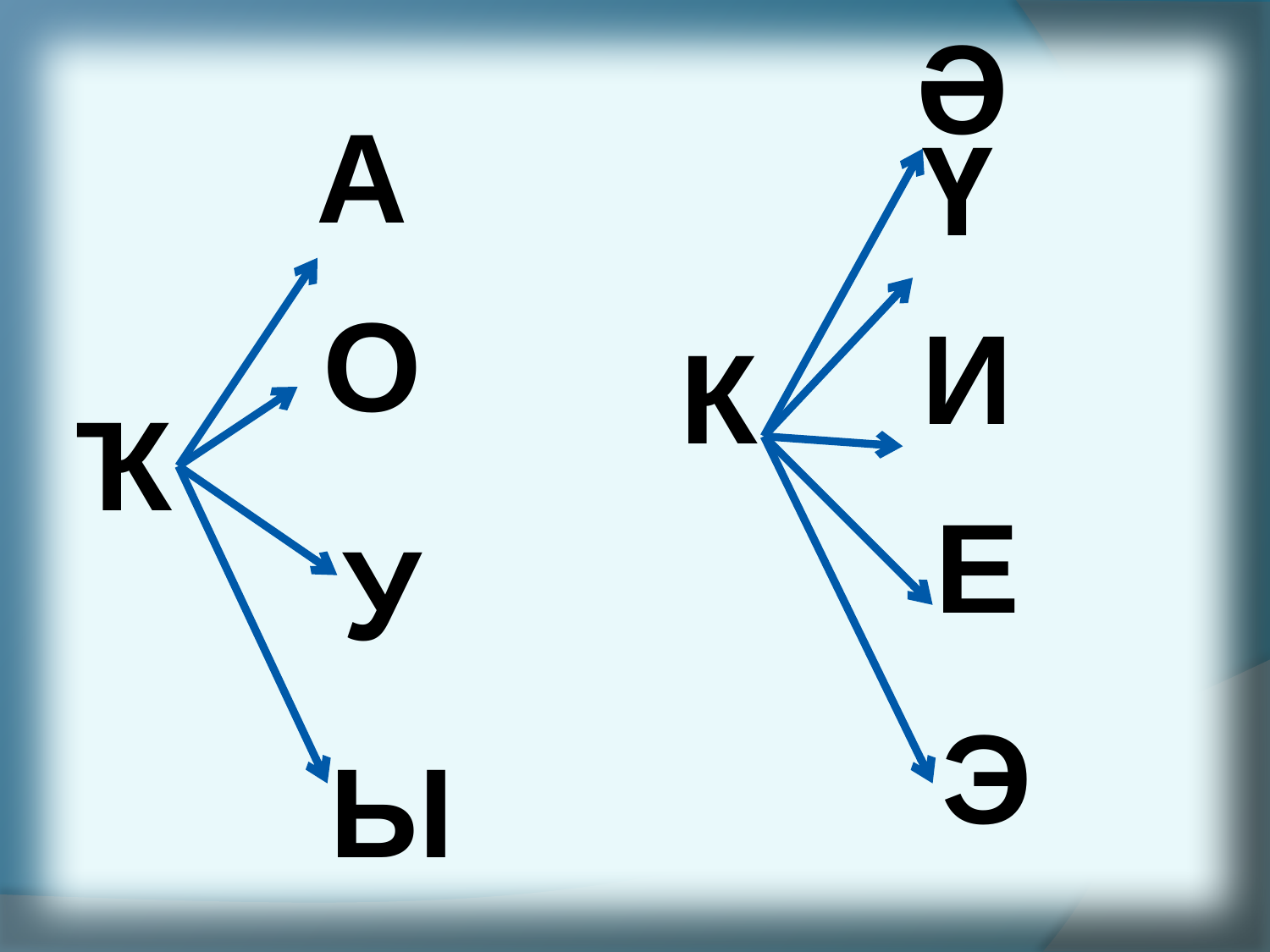

Ә
А
Ү

О
И

К

Ҡ
У
Е

Ы
Э